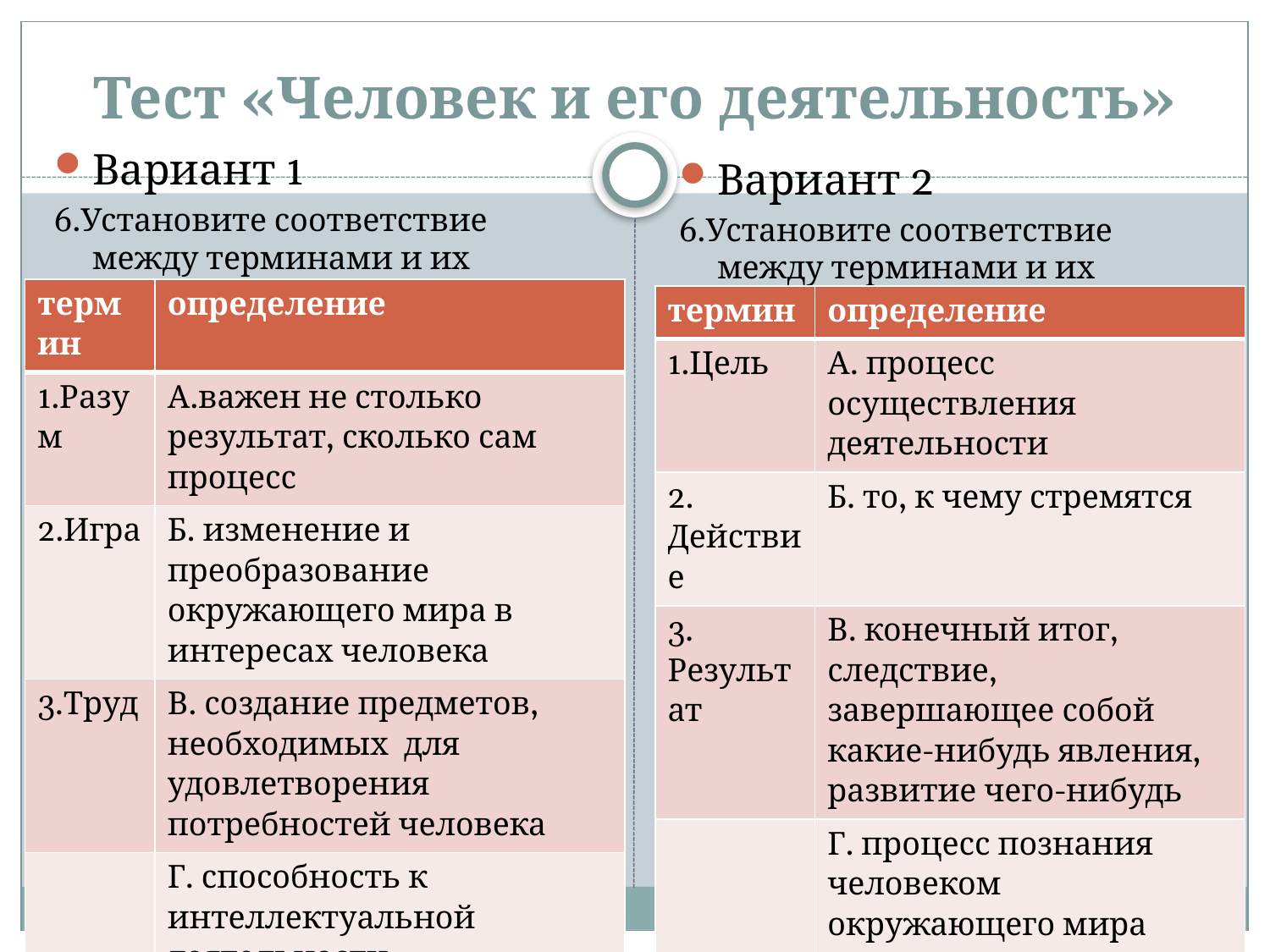

# Тест «Человек и его деятельность»
Вариант 1
6.Установите соответствие между терминами и их определениями.

Вариант 2
6.Установите соответствие между терминами и их определениями.

| термин | определение |
| --- | --- |
| 1.Разум | А.важен не столько результат, сколько сам процесс |
| 2.Игра | Б. изменение и преобразование окружающего мира в интересах человека |
| 3.Труд | В. создание предметов, необходимых для удовлетворения потребностей человека |
|  | Г. способность к интеллектуальной деятельности |
| термин | определение |
| --- | --- |
| 1.Цель | А. процесс осуществления деятельности |
| 2. Действие | Б. то, к чему стремятся |
| 3. Результат | В. конечный итог, следствие, завершающее собой какие-нибудь явления, развитие чего-нибудь |
|  | Г. процесс познания человеком окружающего мира |